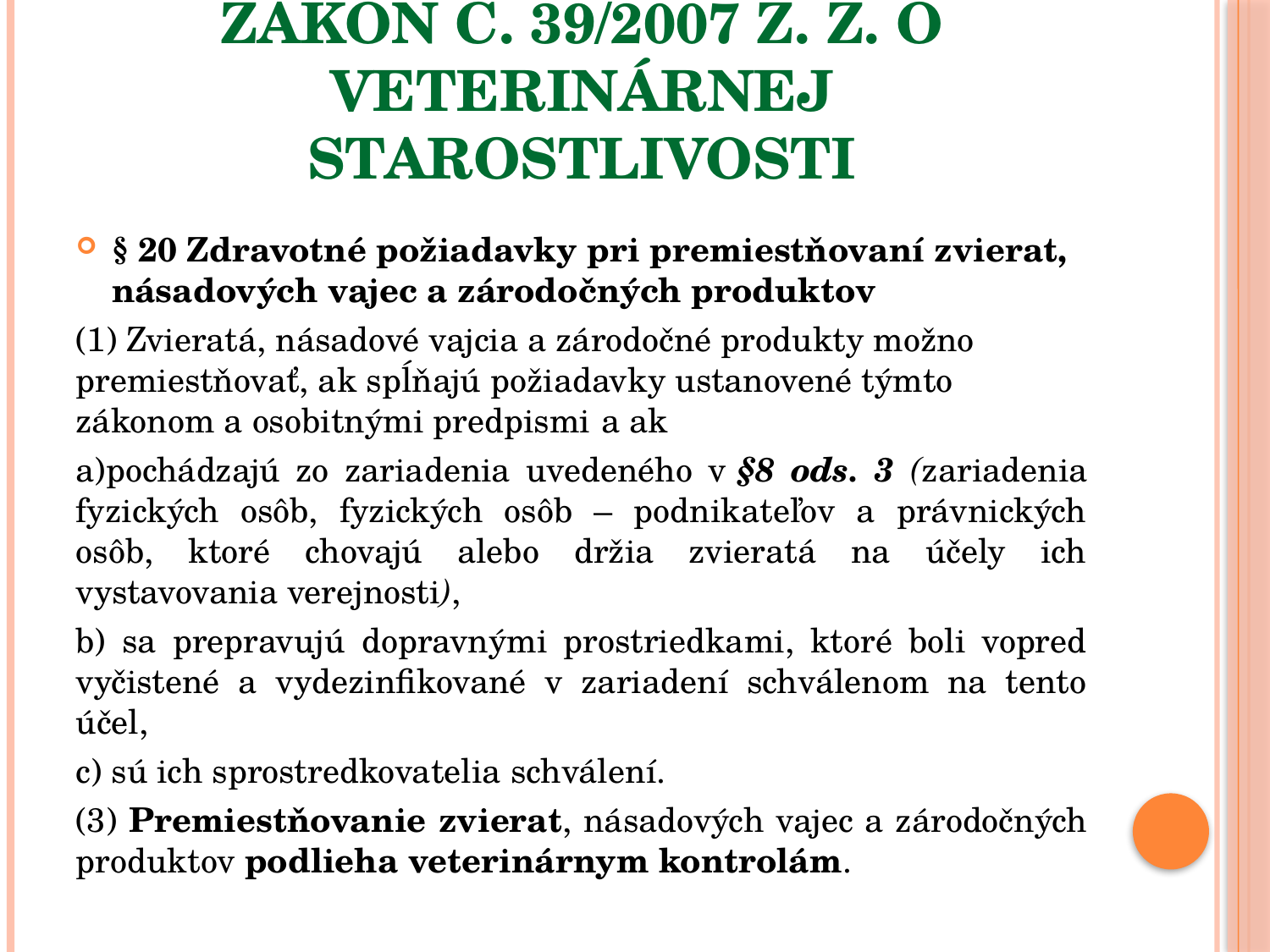

# Zákon č. 39/2007 Z. z. o veterinárnej starostlivosti
§ 20 Zdravotné požiadavky pri premiestňovaní zvierat, násadových vajec a zárodočných produktov
(1) Zvieratá, násadové vajcia a zárodočné produkty možno premiestňovať, ak spĺňajú požiadavky ustanovené týmto zákonom a osobitnými predpismi a ak
a)pochádzajú zo zariadenia uvedeného v §8 ods. 3 (zariadenia fyzických osôb, fyzických osôb – podnikateľov a právnických osôb, ktoré chovajú alebo držia zvieratá na účely ich vystavovania verejnosti),
b) sa prepravujú dopravnými prostriedkami, ktoré boli vopred vyčistené a vydezinfikované v zariadení schválenom na tento účel,
c) sú ich sprostredkovatelia schválení.
(3) Premiestňovanie zvierat, násadových vajec a zárodočných produktov podlieha veterinárnym kontrolám.